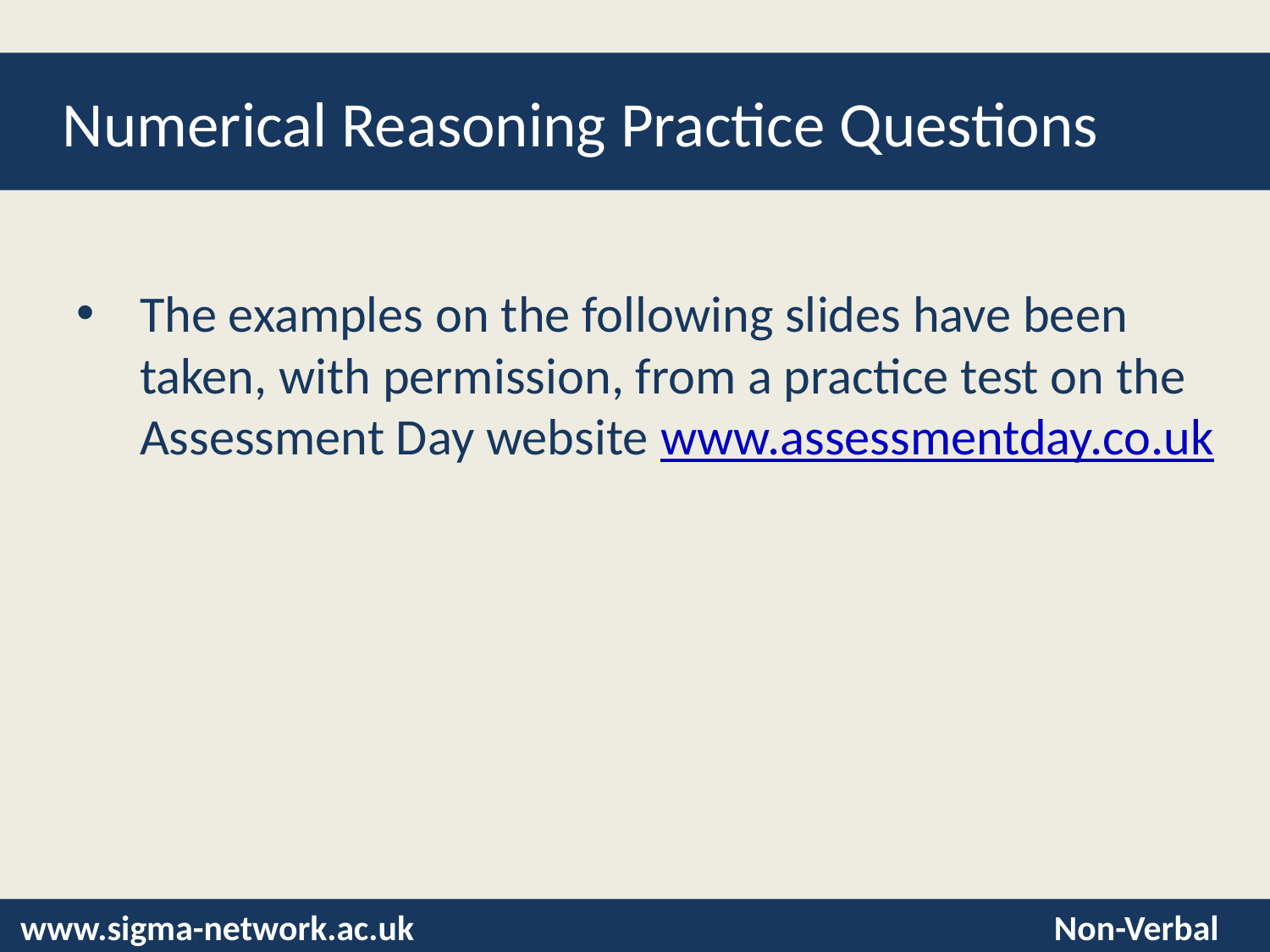

# Numerical Reasoning Practice Questions
The examples on the following slides have been taken, with permission, from a practice test on the Assessment Day website www.assessmentday.co.uk